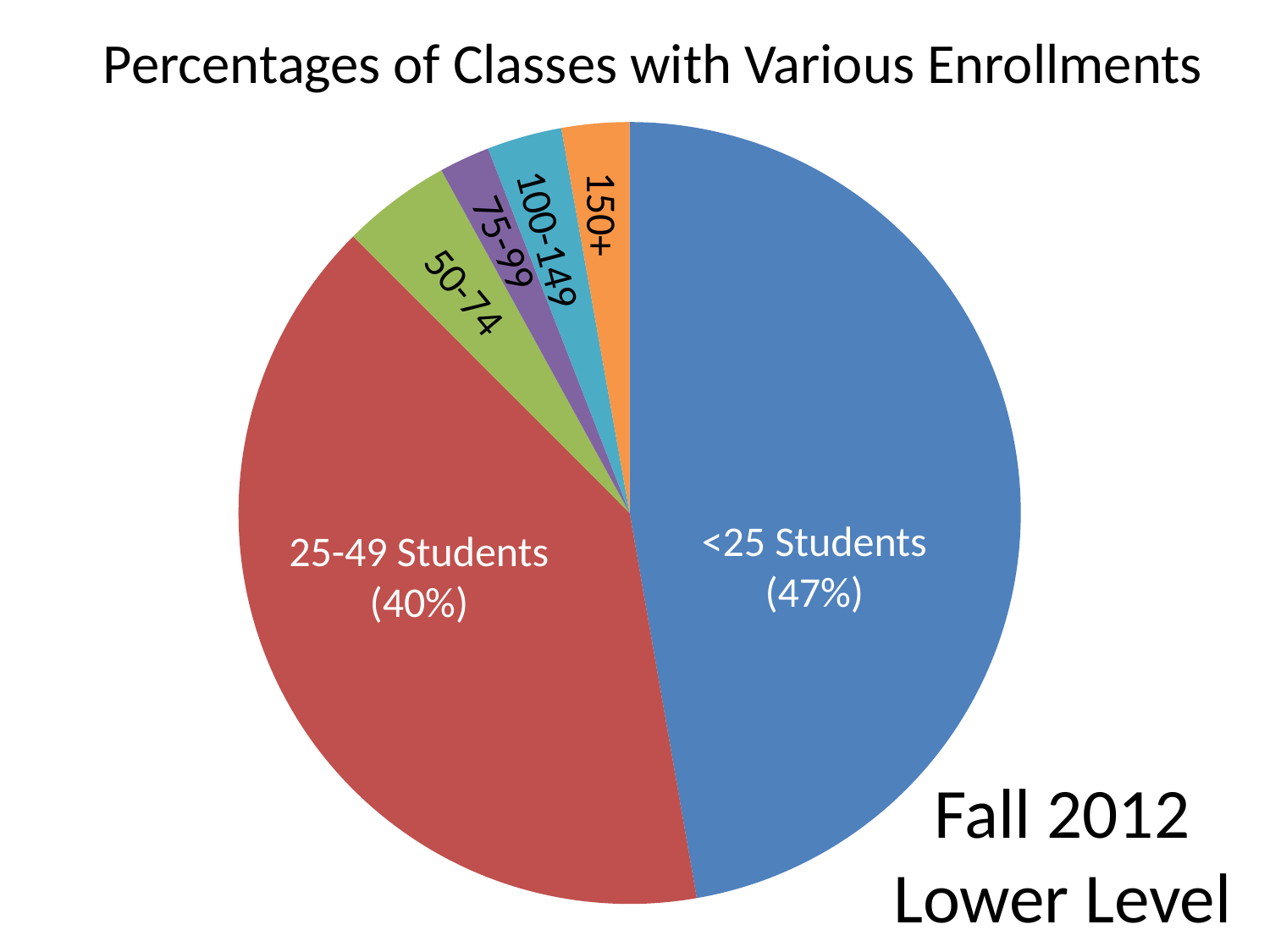

Percentages of Classes with Various Enrollments

### Chart

| Category | Sales |
|---|---|
| <25 | 47.3 |
| 25 - 49 | 40.300000000000004 |
| 50 - 74 | 4.5 |
| 75 - 99 | 2.1 |
| 100 - 149 | 3.1 |
| 150+ | 2.8 |
150+
100-149
75-99
50-74
<25 Students
(47%)
25-49 Students
(40%)
Fall 2012
Lower Level